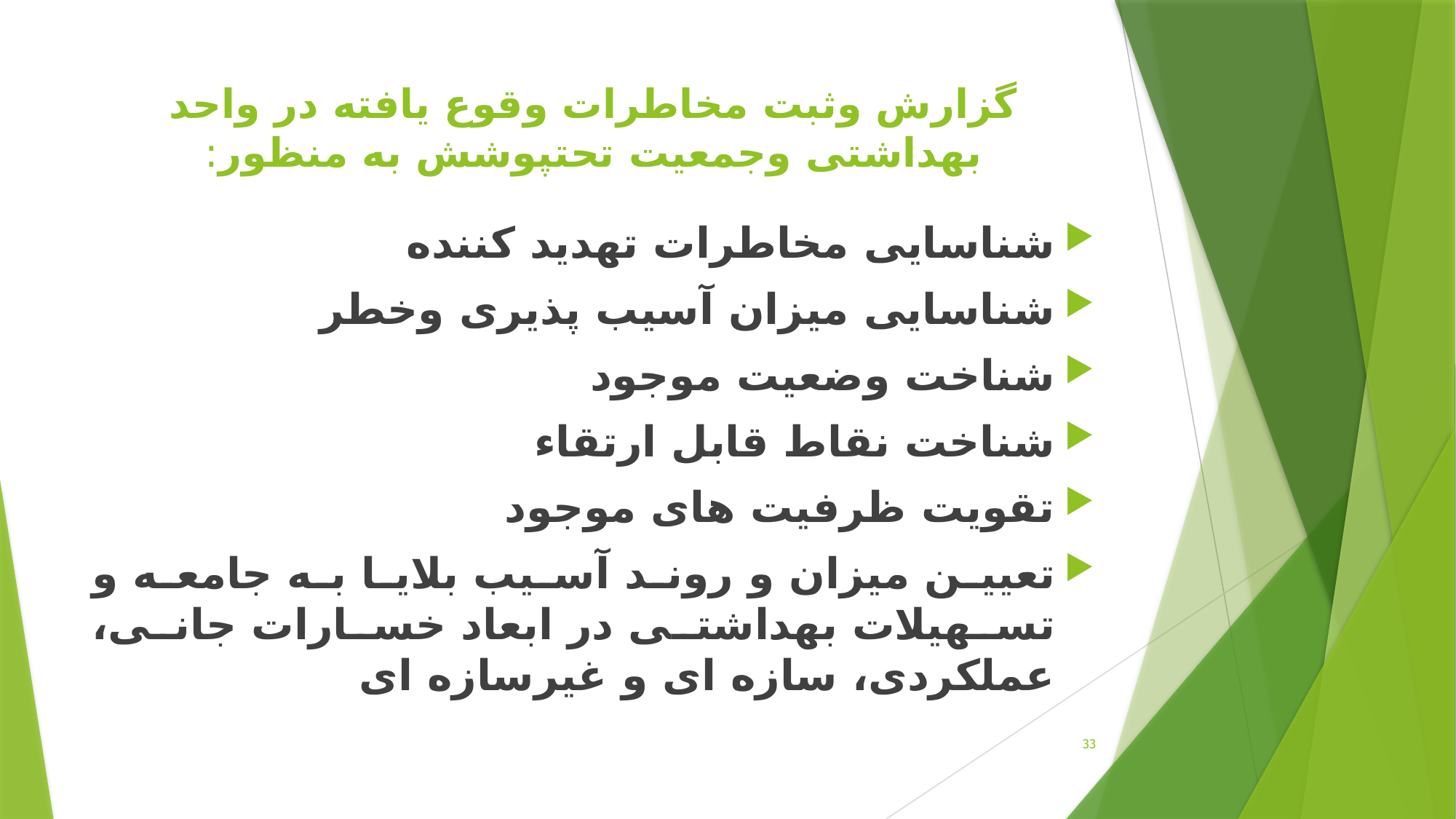

# گزارش وثبت مخاطرات وقوع یافته در واحد بهداشتی وجمعیت تحتپوشش به منظور:
شناسایی مخاطرات تهدید کننده
شناسایی میزان آسیب پذیری وخطر
شناخت وضعیت موجود
شناخت نقاط قابل ارتقاء
تقویت ظرفیت های موجود
تعیین میزان و روند آسیب بلایا به جامعه و تسهیلات بهداشتی در ابعاد خسارات جانی، عملکردی، سازه ای و غیرسازه ای
33